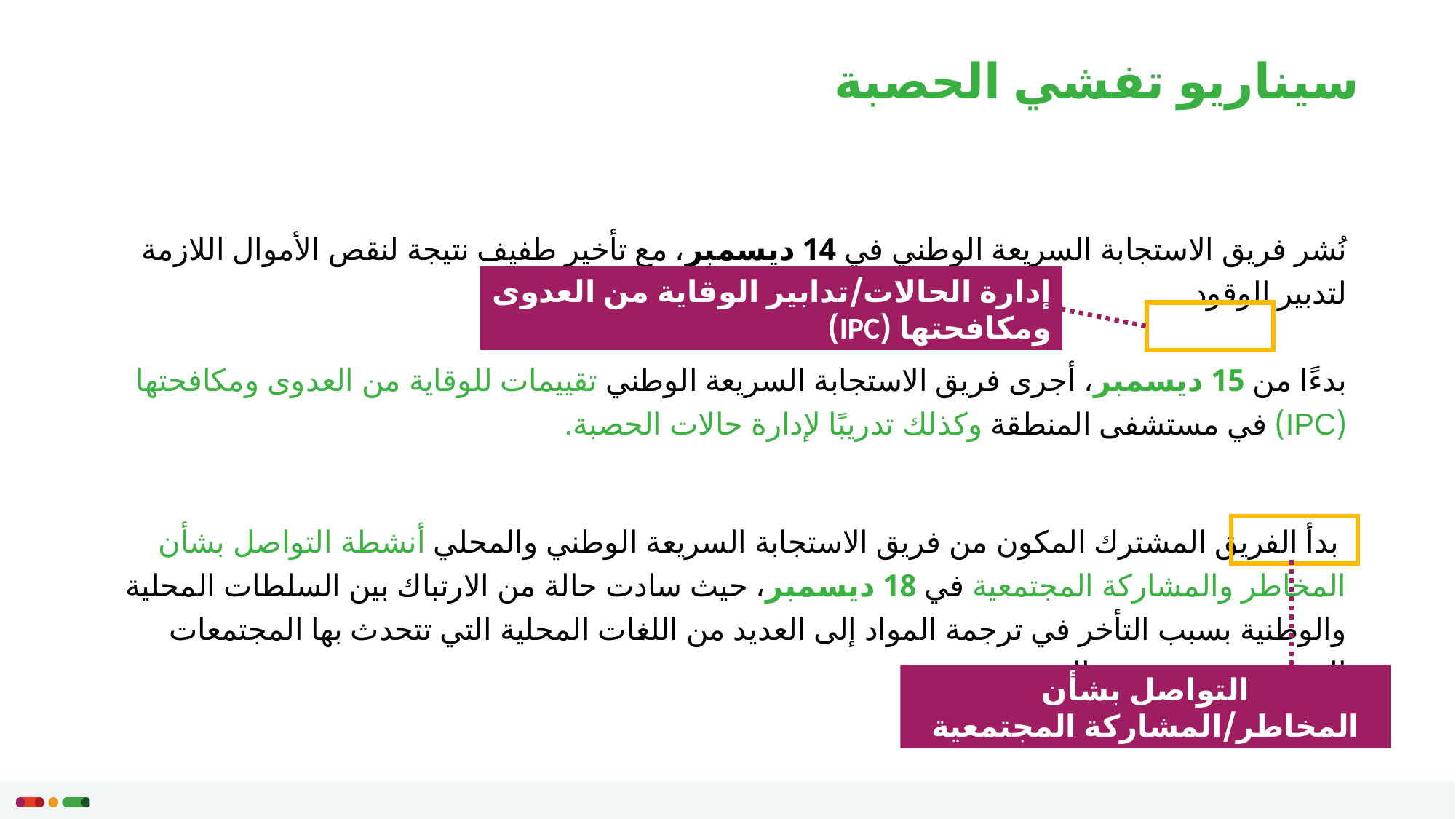

# سيناريو تفشي الحصبة
نُشر فريق الاستجابة السريعة الوطني في 14 ديسمبر، مع تأخير طفيف نتيجة لنقص الأموال اللازمة لتدبير الوقود.
بدءًا من 15 ديسمبر، أجرى فريق الاستجابة السريعة الوطني تقييمات للوقاية من العدوى ومكافحتها (IPC) في مستشفى المنطقة وكذلك تدريبًا لإدارة حالات الحصبة.

 بدأ الفريق المشترك المكون من فريق الاستجابة السريعة الوطني والمحلي أنشطة التواصل بشأن المخاطر والمشاركة المجتمعية في 18 ديسمبر، حيث سادت حالة من الارتباك بين السلطات المحلية والوطنية بسبب التأخر في ترجمة المواد إلى العديد من اللغات المحلية التي تتحدث بها المجتمعات المتضررة من تفشي المرض.
إدارة الحالات/تدابير الوقاية من العدوى ومكافحتها (IPC)

التواصل بشأن المخاطر/المشاركة المجتمعية